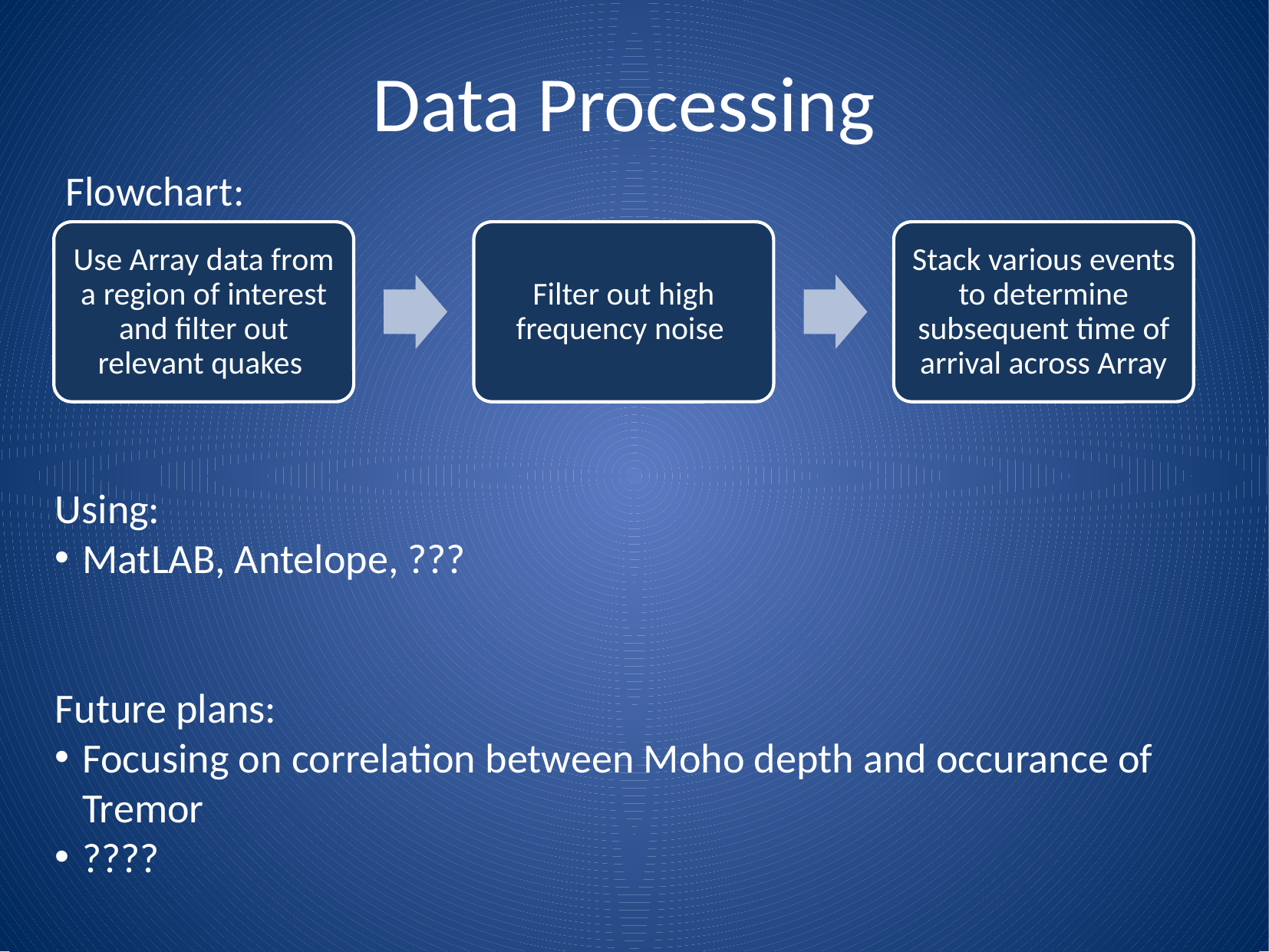

Data Processing
Flowchart:
Use Array data from a region of interest and filter out relevant quakes

Filter out high frequency noise

Stack various events to determine subsequent time of arrival across Array
Using:
MatLAB, Antelope, ???

Future plans:
Focusing on correlation between Moho depth and occurance of Tremor
????